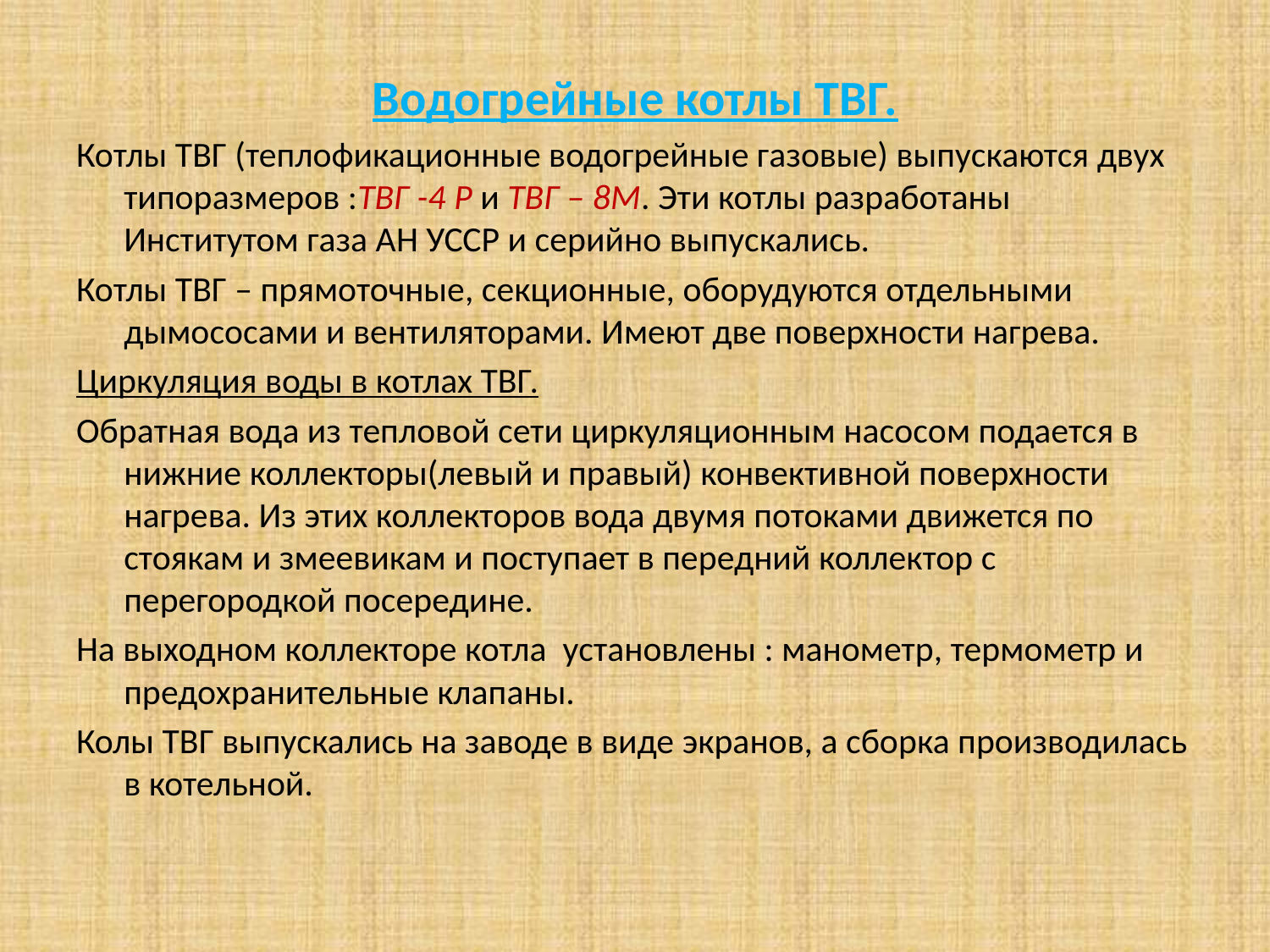

#
Водогрейные котлы ТВГ.
Котлы ТВГ (теплофикационные водогрейные газовые) выпускаются двух типоразмеров :ТВГ -4 Р и ТВГ – 8М. Эти котлы разработаны Институтом газа АН УССР и серийно выпускались.
Котлы ТВГ – прямоточные, секционные, оборудуются отдельными дымососами и вентиляторами. Имеют две поверхности нагрева.
Циркуляция воды в котлах ТВГ.
Обратная вода из тепловой сети циркуляционным насосом подается в нижние коллекторы(левый и правый) конвективной поверхности нагрева. Из этих коллекторов вода двумя потоками движется по стоякам и змеевикам и поступает в передний коллектор с перегородкой посередине.
На выходном коллекторе котла  установлены : манометр, термометр и предохранительные клапаны.
Колы ТВГ выпускались на заводе в виде экранов, а сборка производилась в котельной.